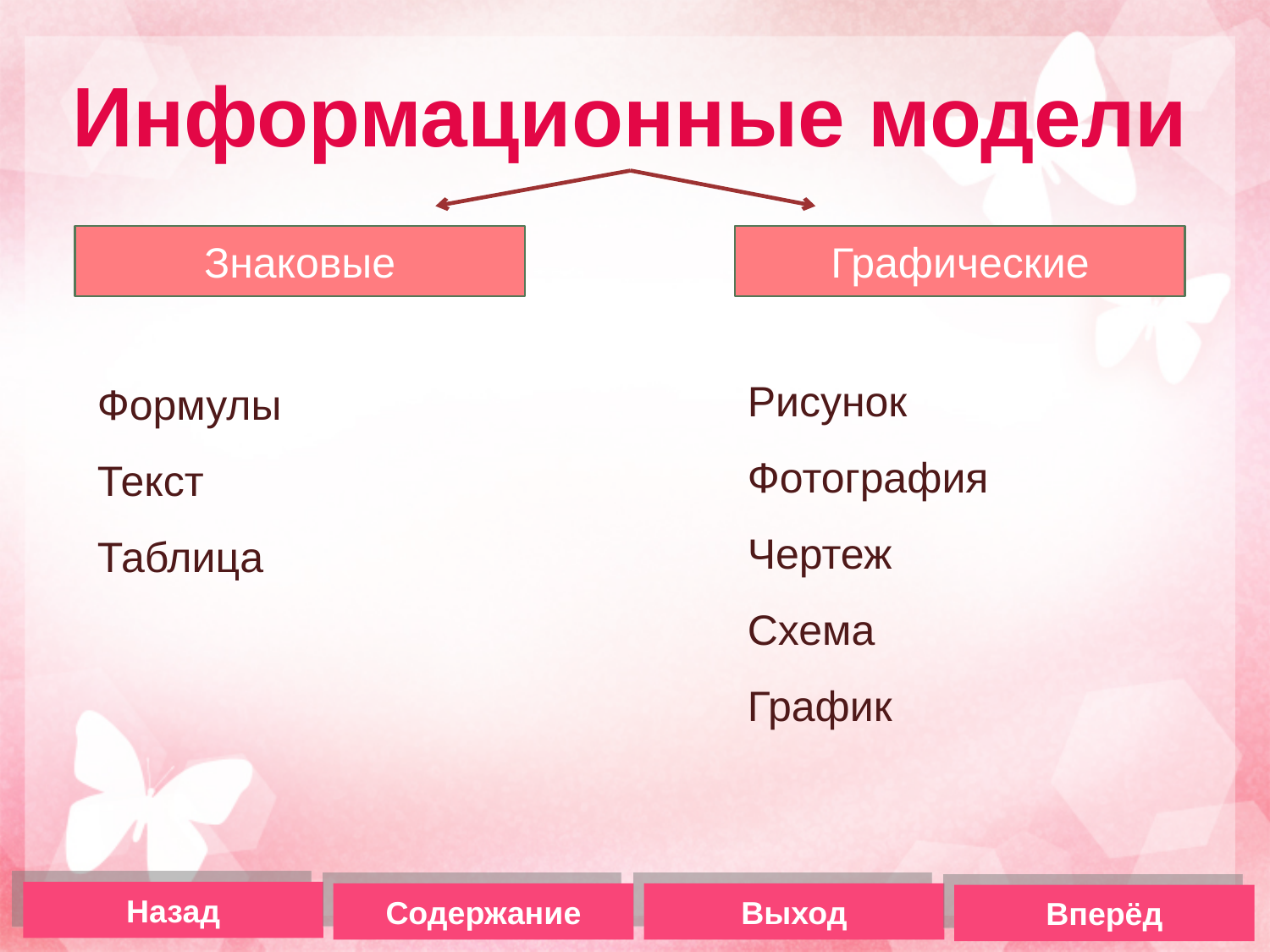

Информационные модели
Знаковые
Графические
Рисунок
Фотография
Чертеж
Схема
График
Формулы
Текст
Таблица
Назад
Содержание
Выход
Вперёд